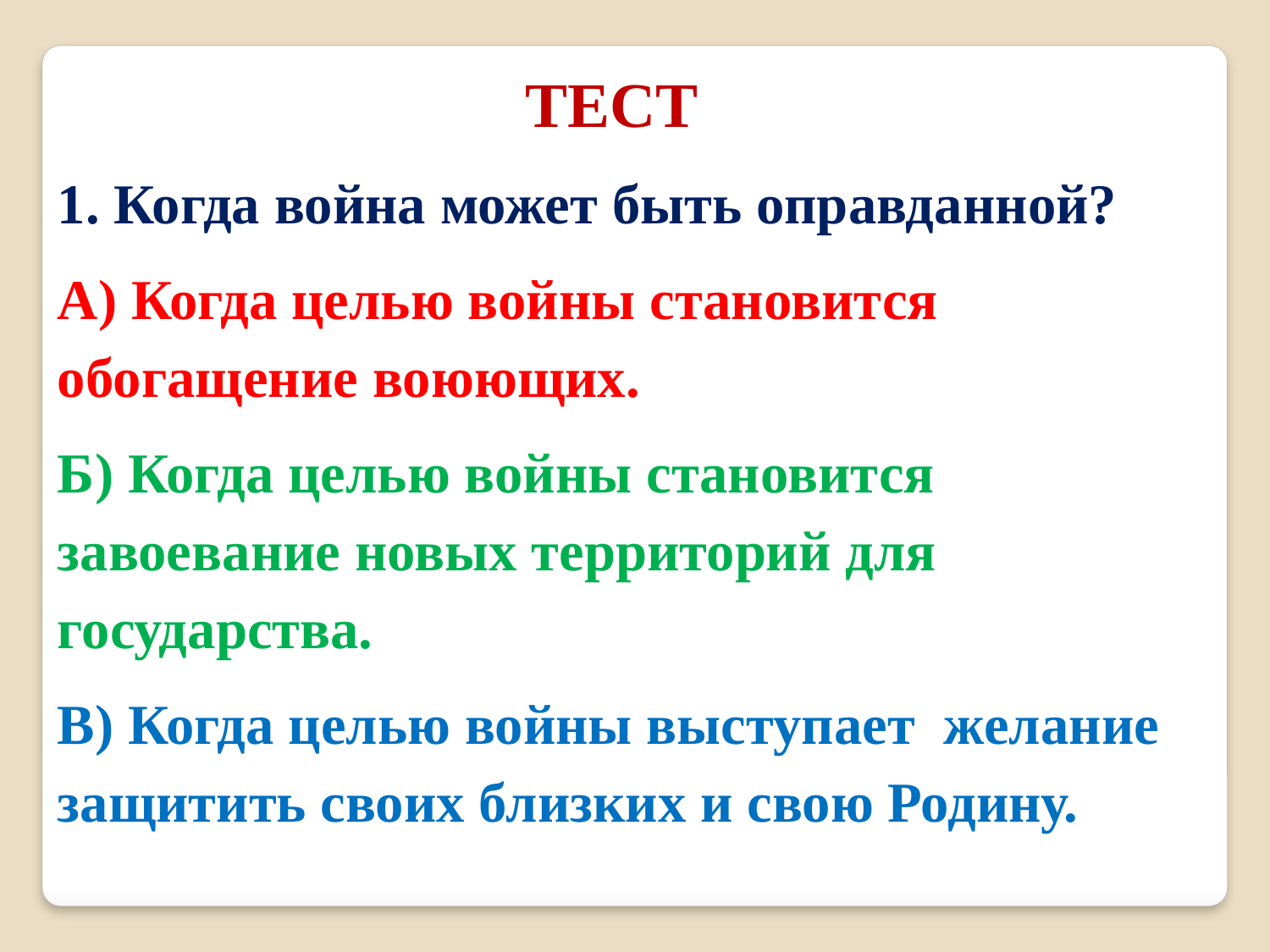

ТЕСТ
1. Когда война может быть оправданной?
А) Когда целью войны становится обогащение воюющих.
Б) Когда целью войны становится завоевание новых территорий для государства.
В) Когда целью войны выступает  желание защитить своих близких и свою Родину.